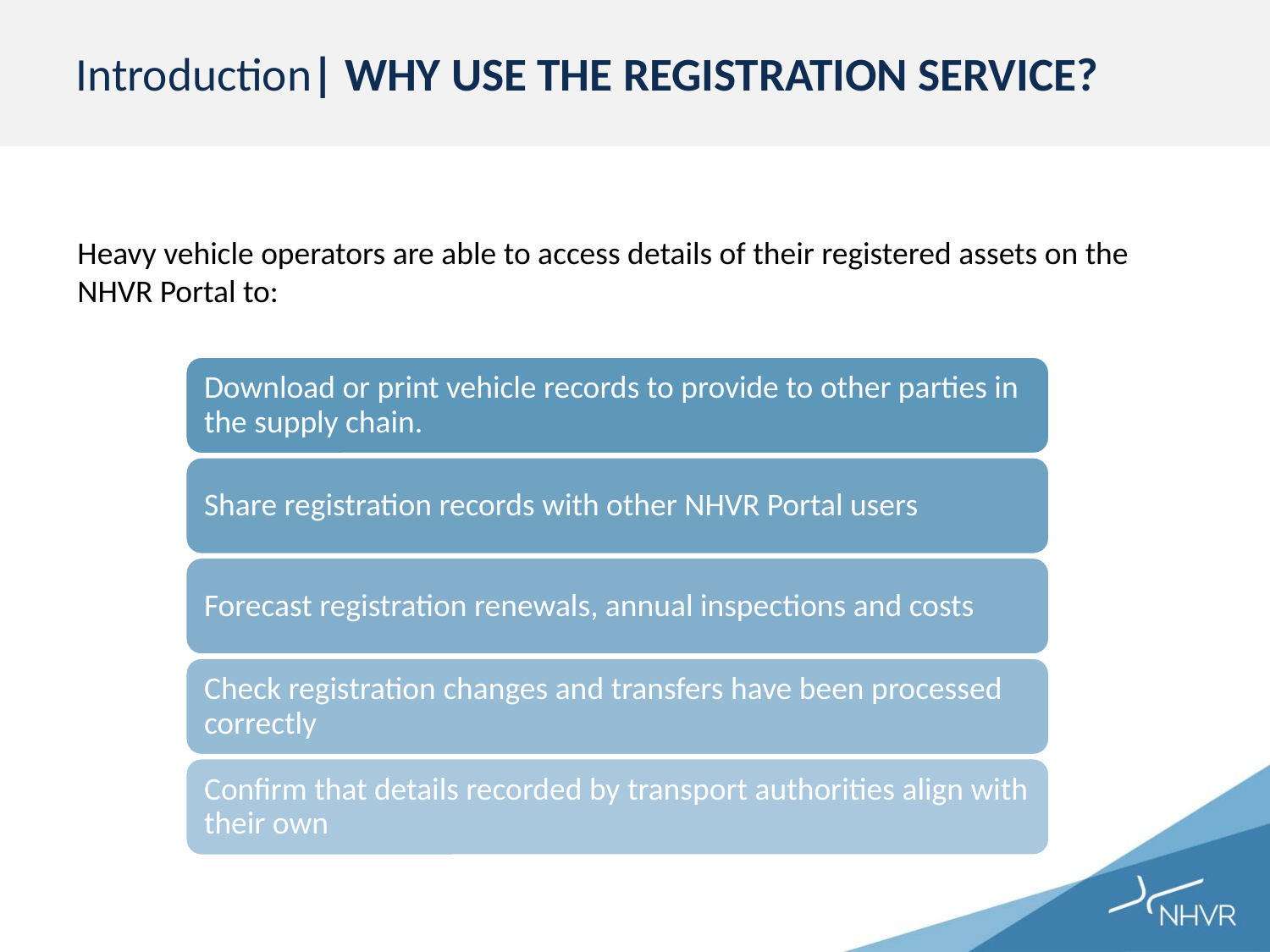

# Introduction| WHY USE THE REGISTRATION SERVICE?
Heavy vehicle operators are able to access details of their registered assets on the NHVR Portal to:
Download or print vehicle records to provide to other parties in the supply chain.
Share registration records with other NHVR Portal users
Forecast registration renewals, annual inspections and costs
Check registration changes and transfers have been processed correctly
Confirm that details recorded by transport authorities align with their own